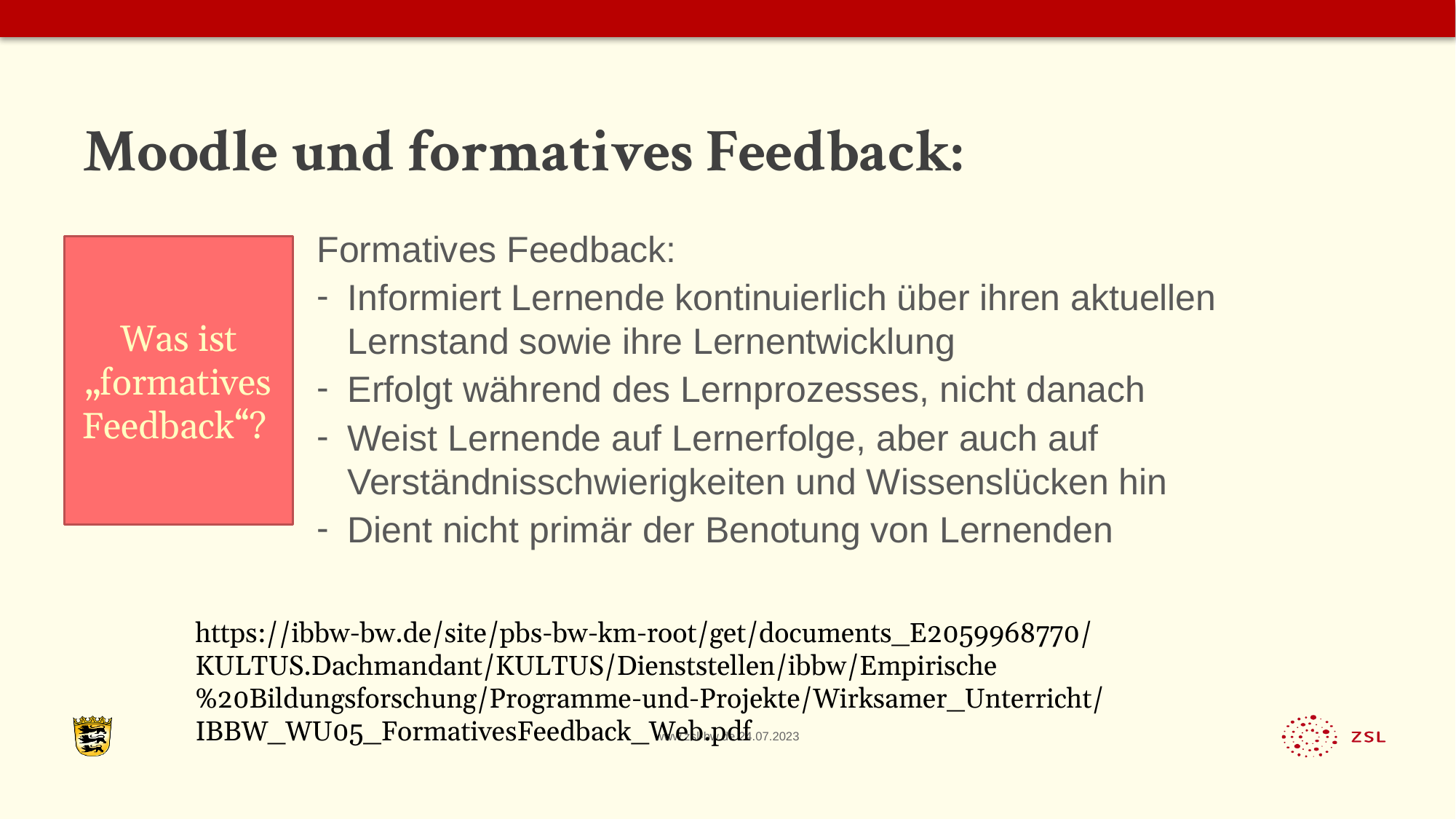

# Moodle und formatives Feedback:
Formatives Feedback:
Informiert Lernende kontinuierlich über ihren aktuellen Lernstand sowie ihre Lernentwicklung
Erfolgt während des Lernprozesses, nicht danach
Weist Lernende auf Lernerfolge, aber auch auf Verständnisschwierigkeiten und Wissenslücken hin
Dient nicht primär der Benotung von Lernenden

Was ist „formatives Feedback“?
https://ibbw-bw.de/site/pbs-bw-km-root/get/documents_E2059968770/KULTUS.Dachmandant/KULTUS/Dienststellen/ibbw/Empirische%20Bildungsforschung/Programme-und-Projekte/Wirksamer_Unterricht/IBBW_WU05_FormativesFeedback_Web.pdf